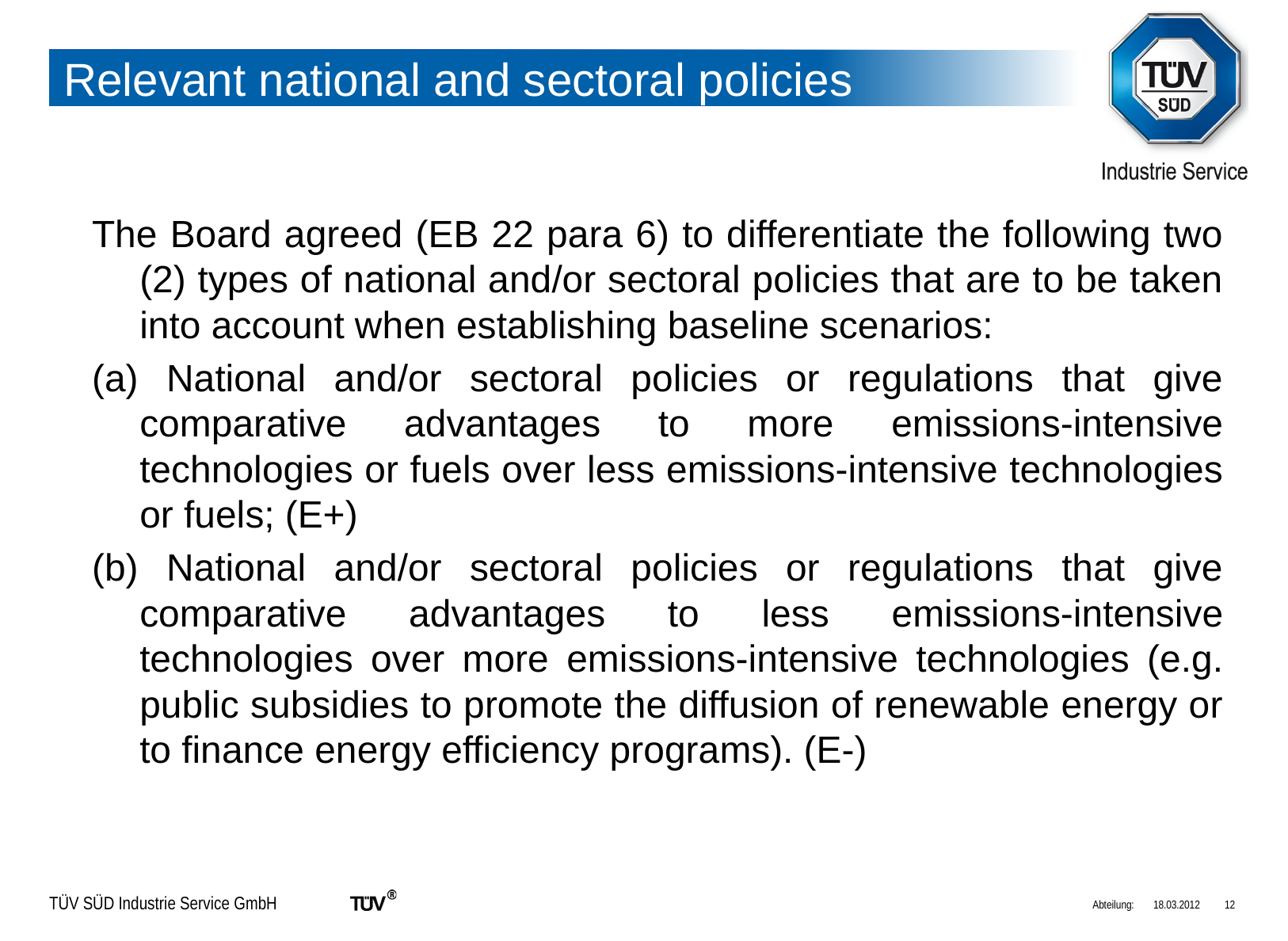

# Relevant national and sectoral policies
The Board agreed (EB 22 para 6) to differentiate the following two (2) types of national and/or sectoral policies that are to be taken into account when establishing baseline scenarios:
(a) National and/or sectoral policies or regulations that give comparative advantages to more emissions-intensive technologies or fuels over less emissions-intensive technologies or fuels; (E+)
(b) National and/or sectoral policies or regulations that give comparative advantages to less emissions-intensive technologies over more emissions-intensive technologies (e.g. public subsidies to promote the diffusion of renewable energy or to finance energy efficiency programs). (E-)
Abteilung:
18.03.2012
12